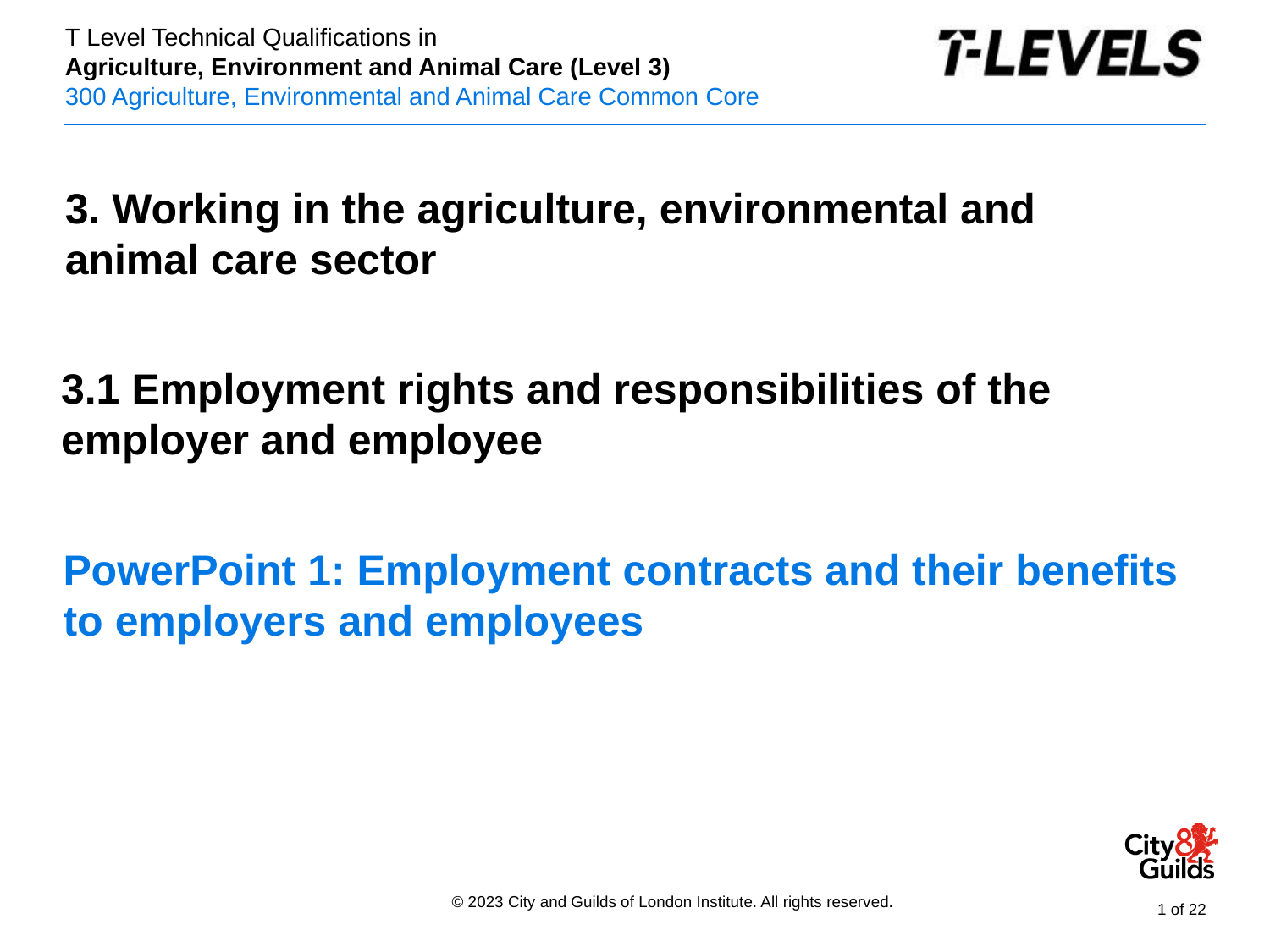

3. Working in the agriculture, environmental and animal care sector

PowerPoint presentation
3.1 Employment rights and responsibilities of the employer and employee

# PowerPoint 1: Employment contracts and their benefits to employers and employees